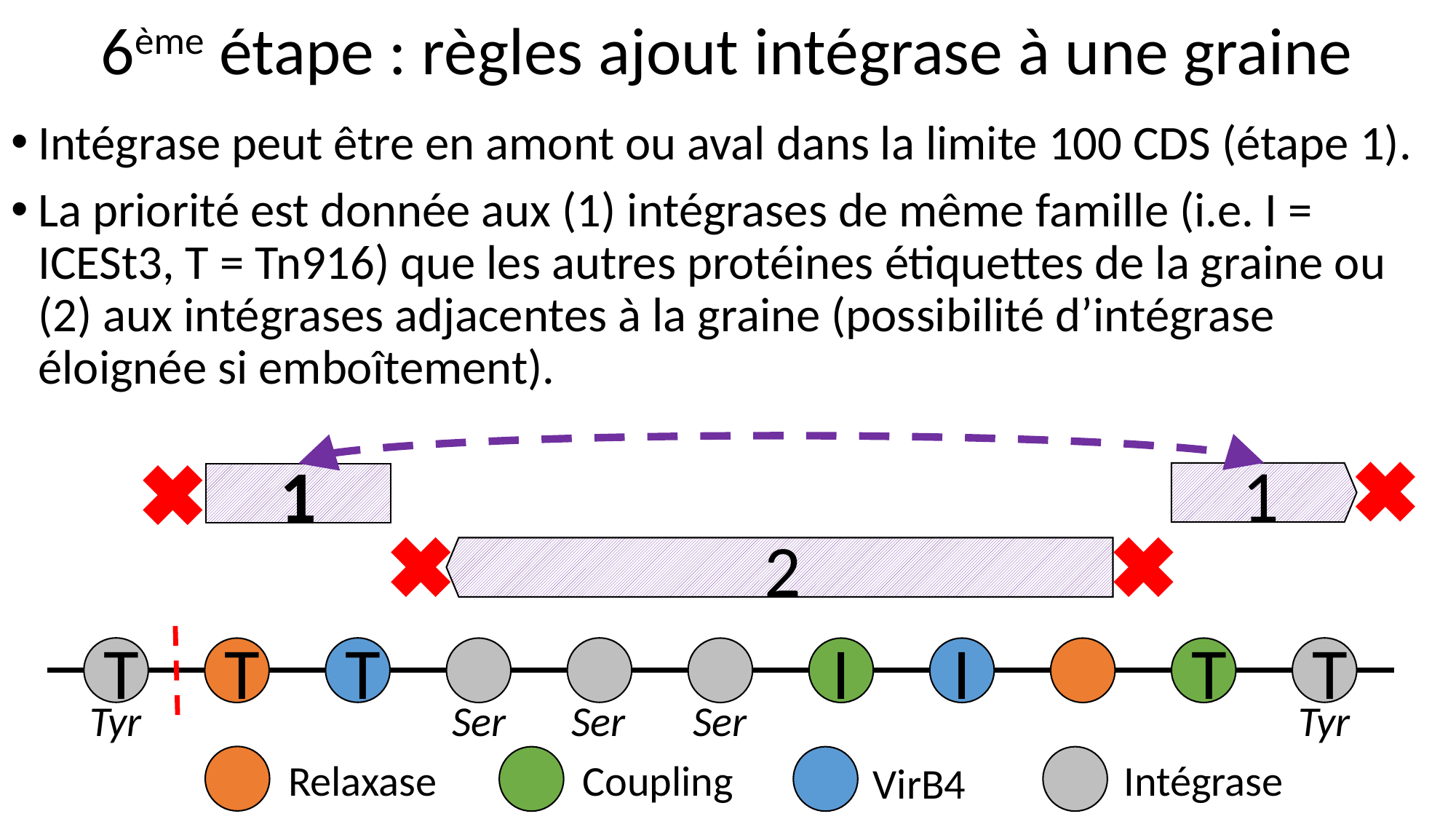

# 6ème étape : règles ajout intégrase à une graine
Intégrase peut être en amont ou aval dans la limite 100 CDS (étape 1).
La priorité est donnée aux (1) intégrases de même famille (i.e. I = ICESt3, T = Tn916) que les autres protéines étiquettes de la graine ou (2) aux intégrases adjacentes à la graine (possibilité d’intégrase éloignée si emboîtement).

1
1

2
T
T

T
T

I
I

T
Tyr
Ser
Ser
Ser
Tyr

Relaxase
Coupling
Intégrase
VirB4